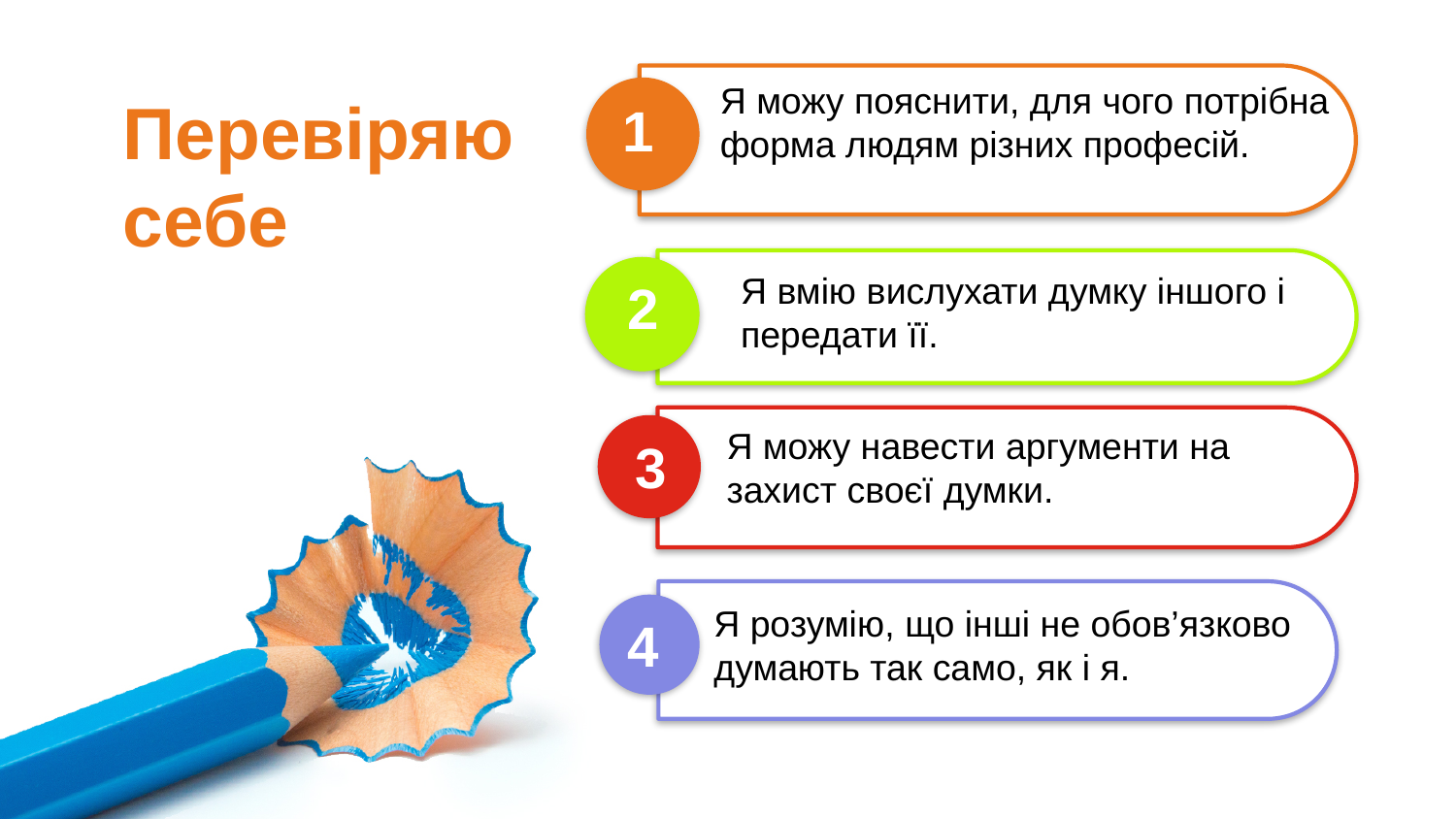

Я можу пояснити, для чого потрібна форма людям різних професій.
Перевіряю себе

1

Я вмію вислухати думку іншого і передати її.
2

Я можу навести аргументи на
захист своєї думки.
3
Я розумію, що інші не обов’язково думають так само, як і я.

4